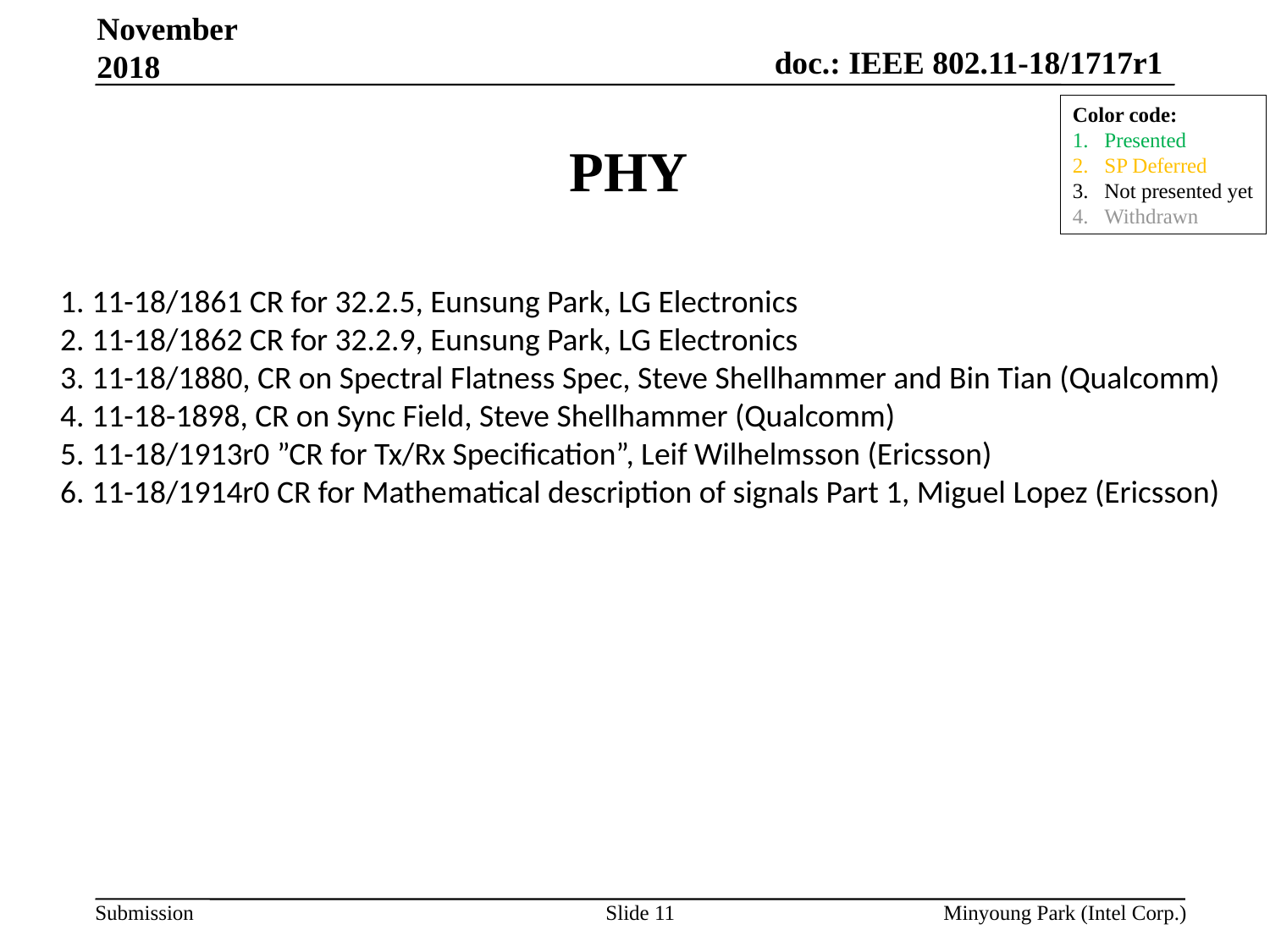

November 2018
# PHY
Color code:
Presented
SP Deferred
Not presented yet
Withdrawn
11-18/1861 CR for 32.2.5, Eunsung Park, LG Electronics
11-18/1862 CR for 32.2.9, Eunsung Park, LG Electronics
11-18/1880, CR on Spectral Flatness Spec, Steve Shellhammer and Bin Tian (Qualcomm)
11-18-1898, CR on Sync Field, Steve Shellhammer (Qualcomm)
11-18/1913r0 ”CR for Tx/Rx Specification”, Leif Wilhelmsson (Ericsson)
11-18/1914r0 CR for Mathematical description of signals Part 1, Miguel Lopez (Ericsson)
Slide 11
Minyoung Park (Intel Corp.)